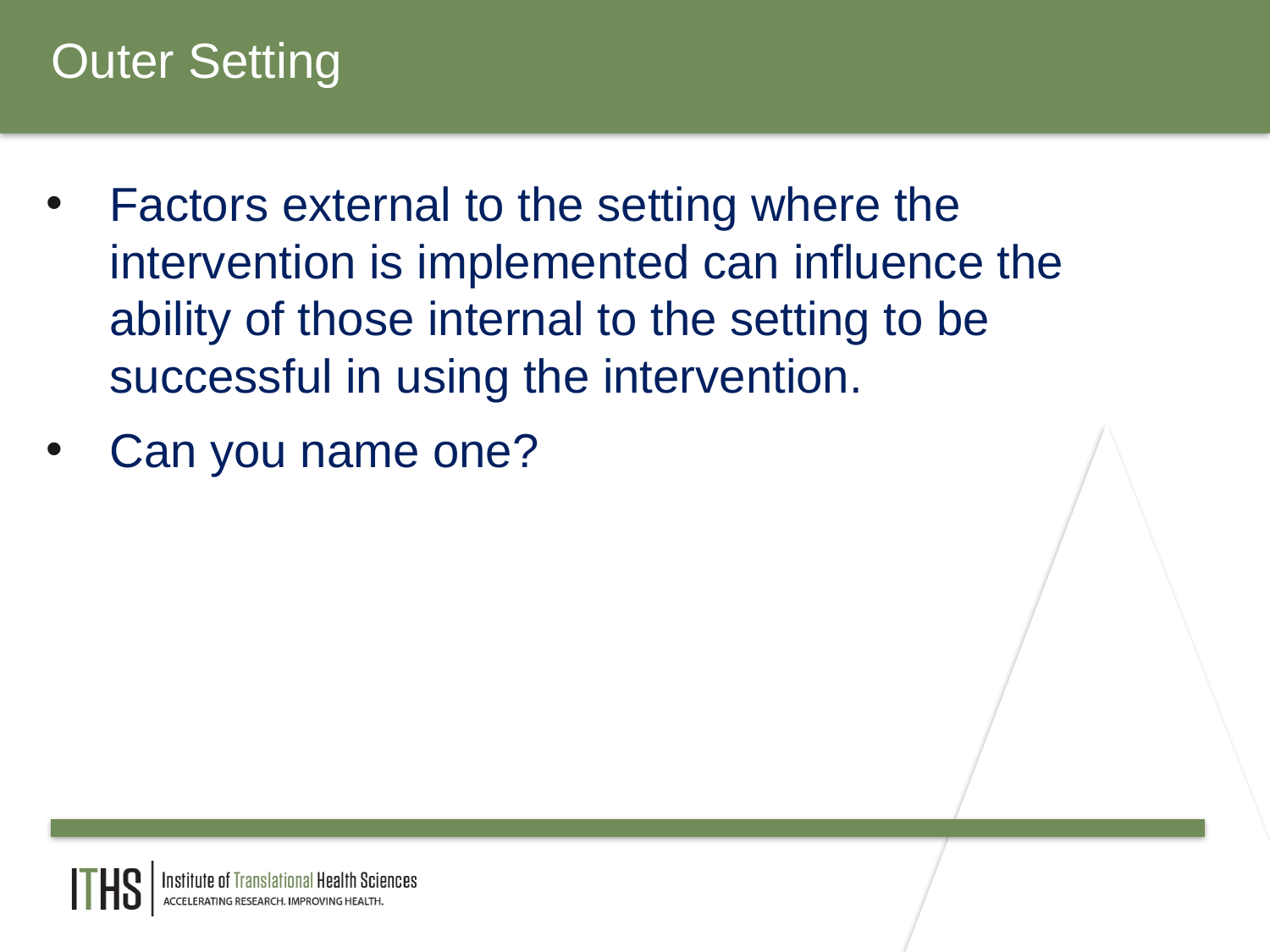

Outer Setting
Factors external to the setting where the intervention is implemented can influence the ability of those internal to the setting to be successful in using the intervention.
Can you name one?